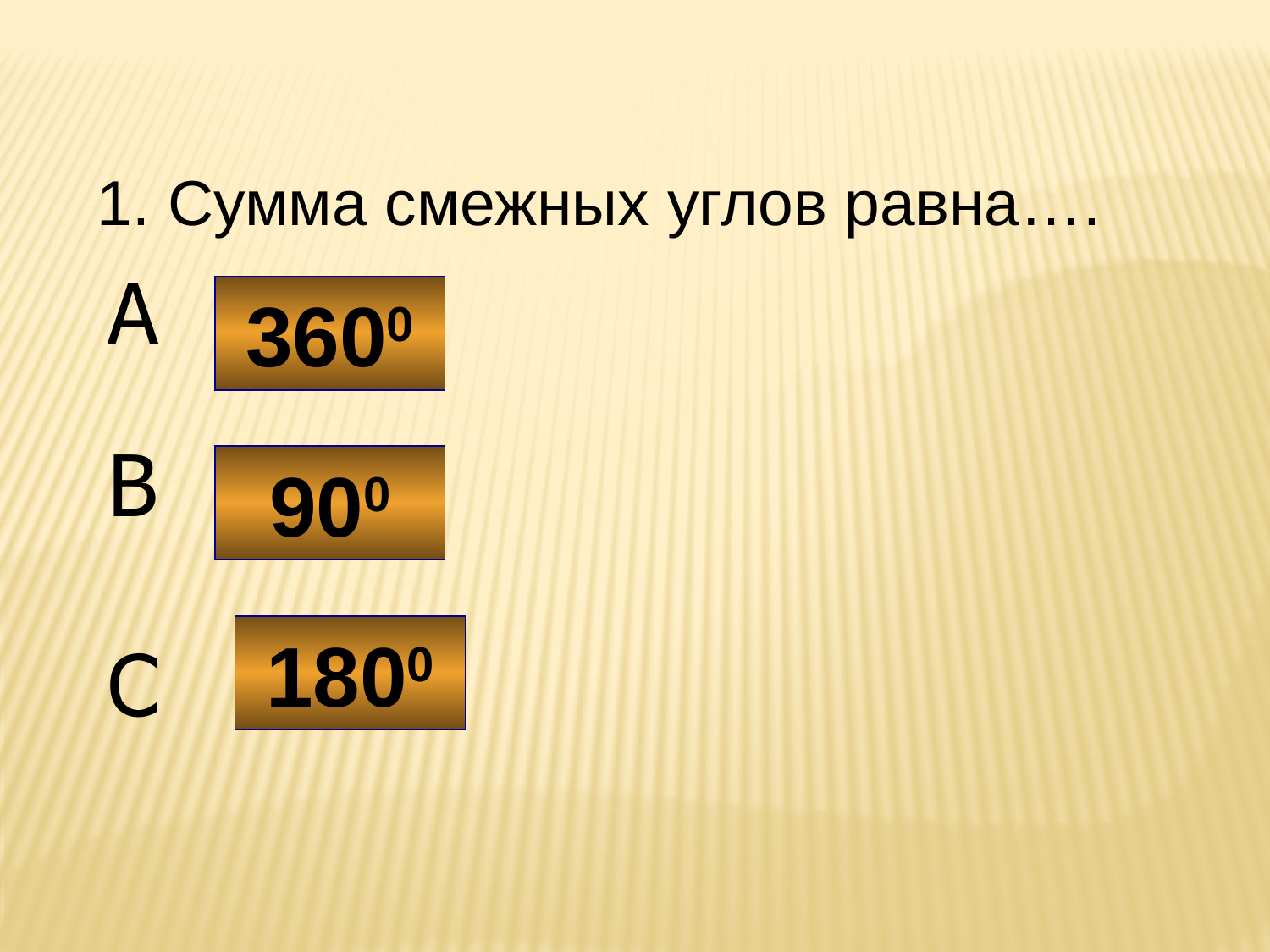

1. Сумма смежных углов равна….
A
3600
B
900

1800
C